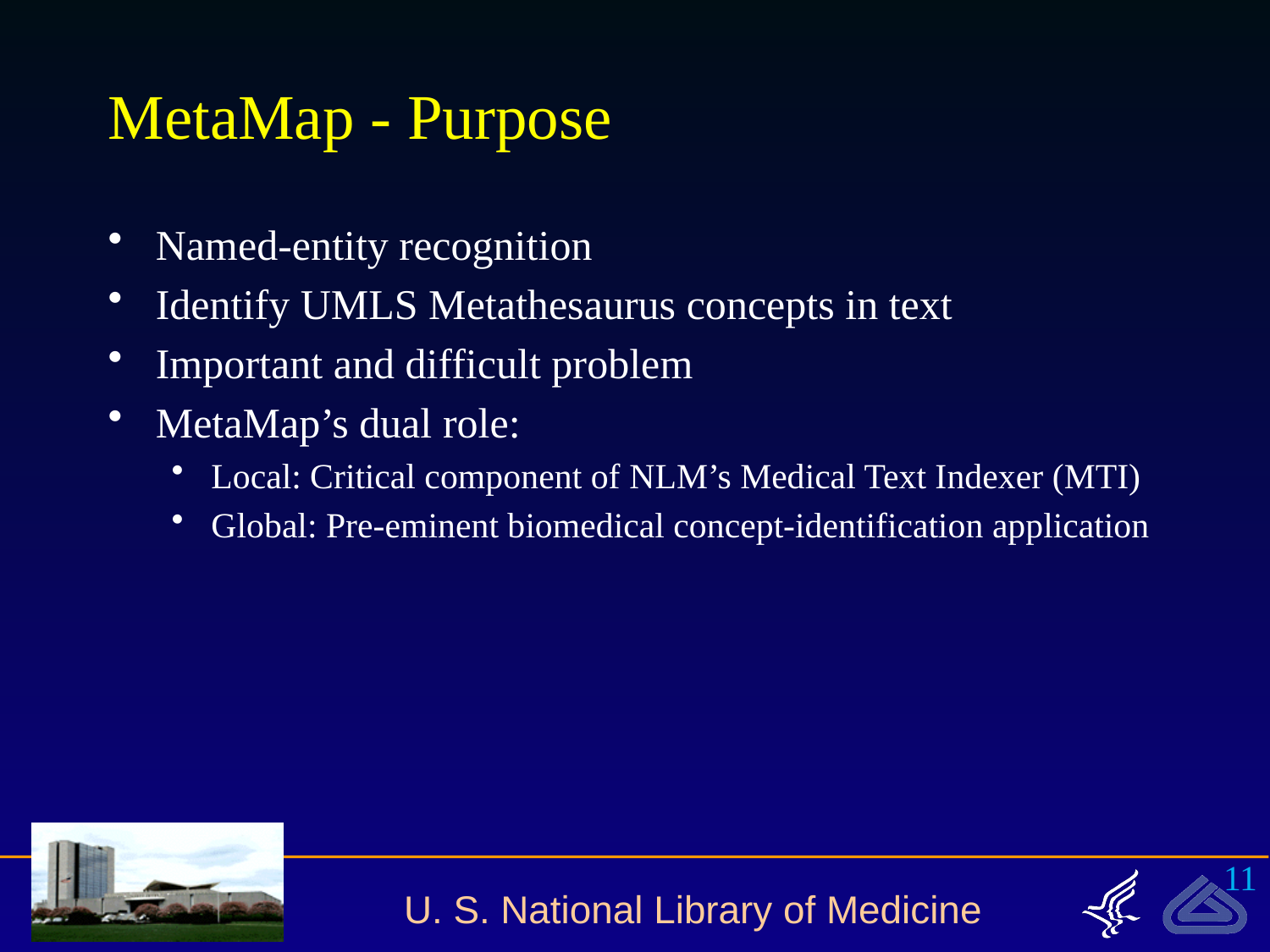

# MetaMap - Purpose
Named-entity recognition
Identify UMLS Metathesaurus concepts in text
Important and difficult problem
MetaMap’s dual role:
Local: Critical component of NLM’s Medical Text Indexer (MTI)
Global: Pre-eminent biomedical concept-identification application
11